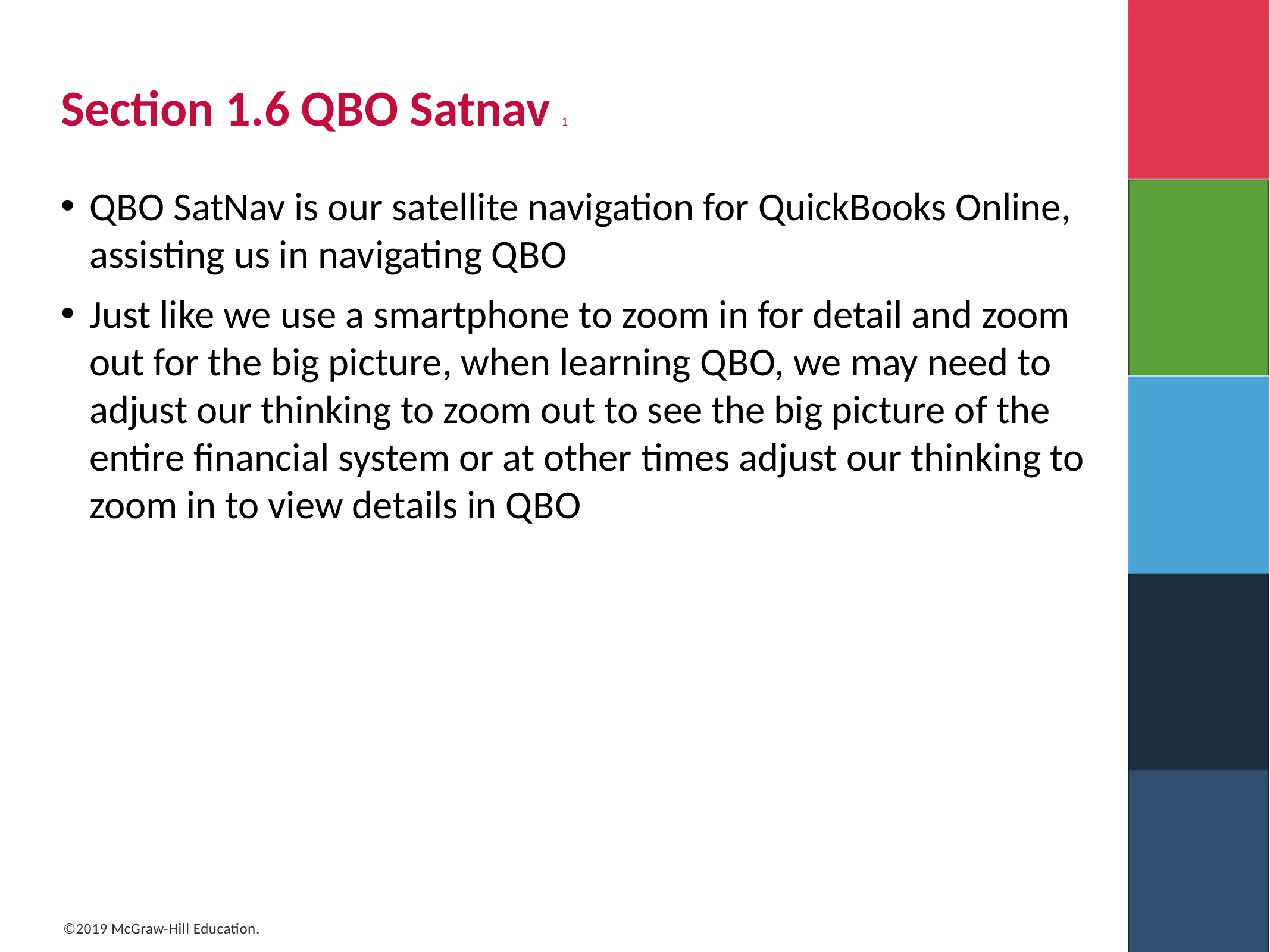

# Section 1.6 Q B O Satnav 1
Q B O SatNav is our satellite navigation for QuickBooks Online, assisting us in navigating Q B O
Just like we use a smartphone to zoom in for detail and zoom out for the big picture, when learning Q B O, we may need to adjust our thinking to zoom out to see the big picture of the entire financial system or at other times adjust our thinking to zoom in to view details in Q B O